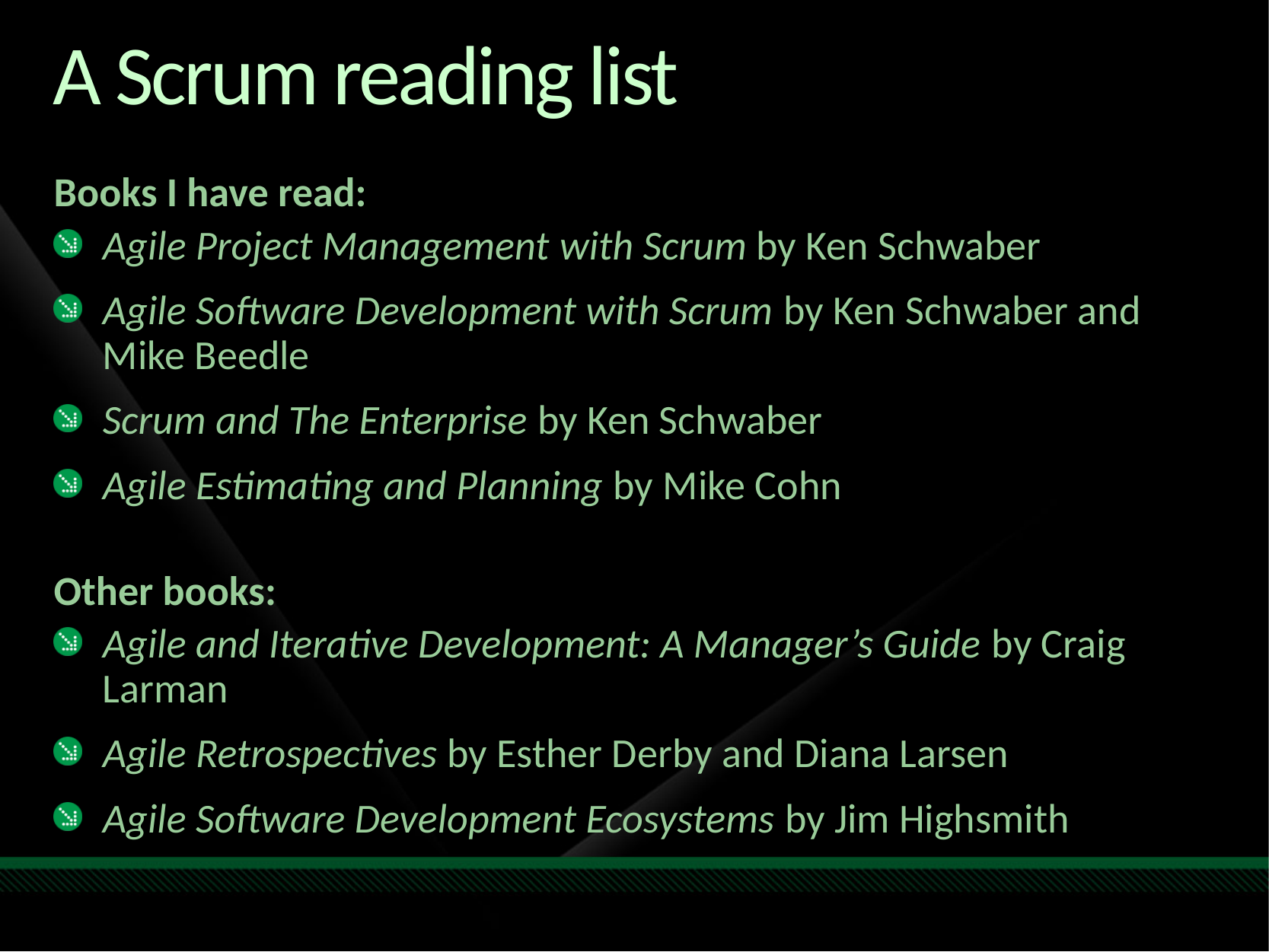

# A Scrum reading list
Books I have read:
Agile Project Management with Scrum by Ken Schwaber
Agile Software Development with Scrum by Ken Schwaber and Mike Beedle
Scrum and The Enterprise by Ken Schwaber
Agile Estimating and Planning by Mike Cohn

Other books:
Agile and Iterative Development: A Manager’s Guide by Craig Larman
Agile Retrospectives by Esther Derby and Diana Larsen
Agile Software Development Ecosystems by Jim Highsmith